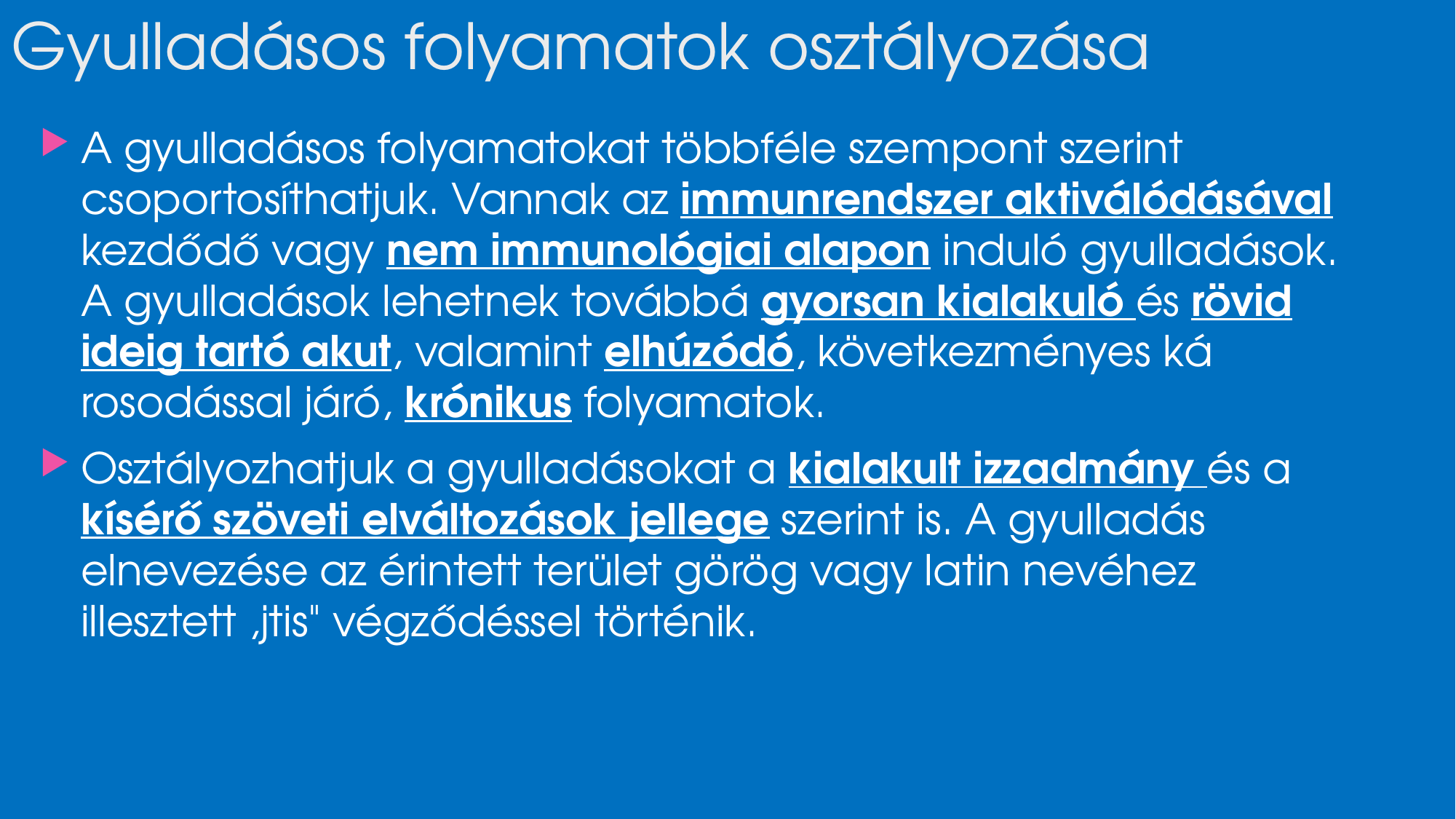

# Gyulladásos folyamatok osztályozása
A gyulladásos folyamatokat többféle szempont szerint csoportosíthatjuk. Vannak az immunrendszer aktiválódásával kezdődő vagy nem immunológiai alapon induló gyulladások. A gyulladások lehetnek továbbá gyorsan kialakuló és rövid ideig tartó akut, valamint elhúzódó, következményes ká­rosodással járó, krónikus folyamatok.
Osztályozhatjuk a gyulladásokat a kialakult izzadmány és a kísérő szöveti elváltozások jellege szerint is. A gyulladás elnevezése az érintett terület görög vagy latin nevéhez illesztett ,jtis" végződéssel történik.